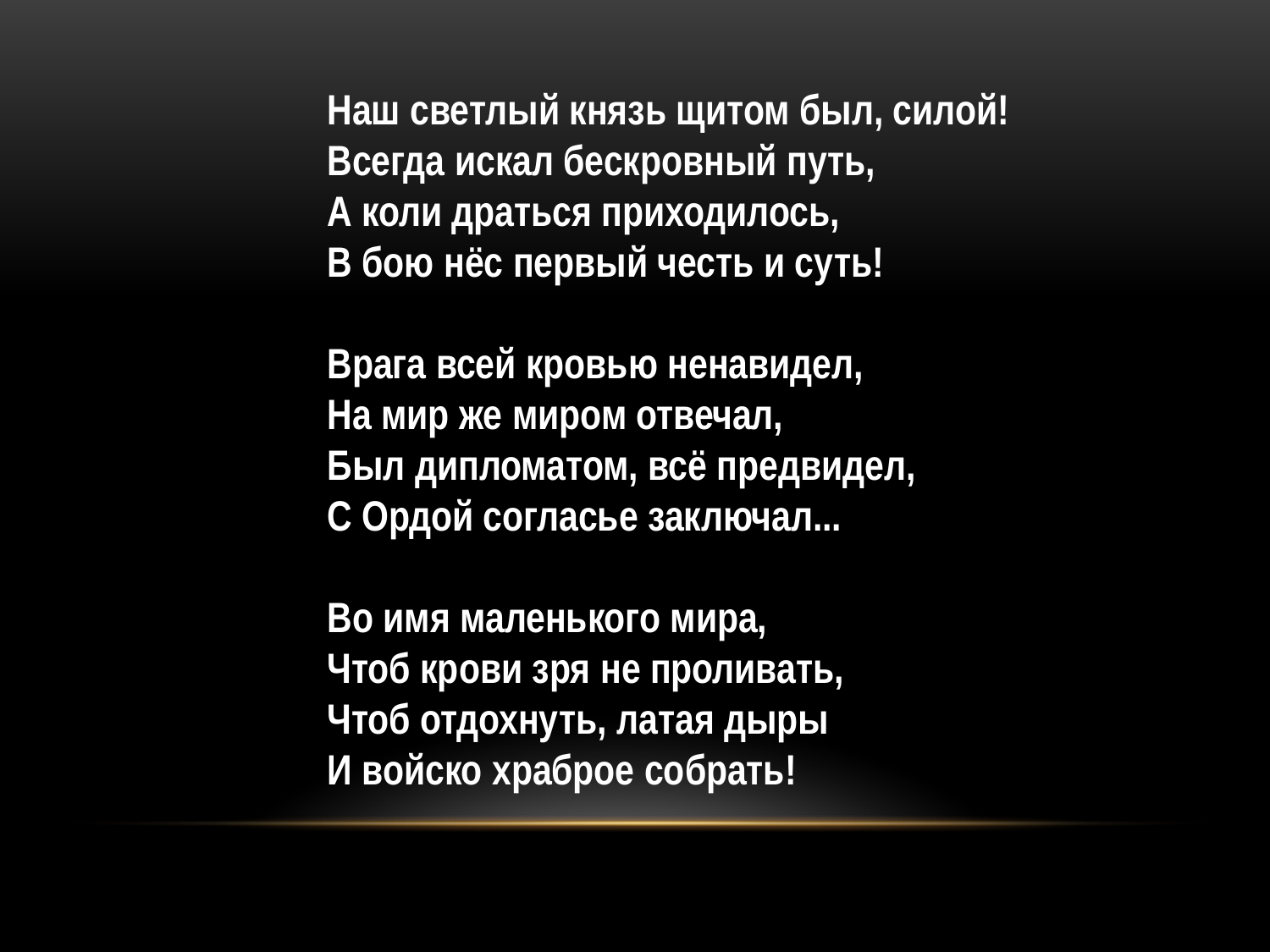

Наш светлый князь щитом был, силой!
Всегда искал бескровный путь,
А коли драться приходилось,
В бою нёс первый честь и суть!

Врага всей кровью ненавидел,
На мир же миром отвечал,
Был дипломатом, всё предвидел,
С Ордой согласье заключал...

Во имя маленького мира,
Чтоб крови зря не проливать,
Чтоб отдохнуть, латая дыры
И войско храброе собрать!